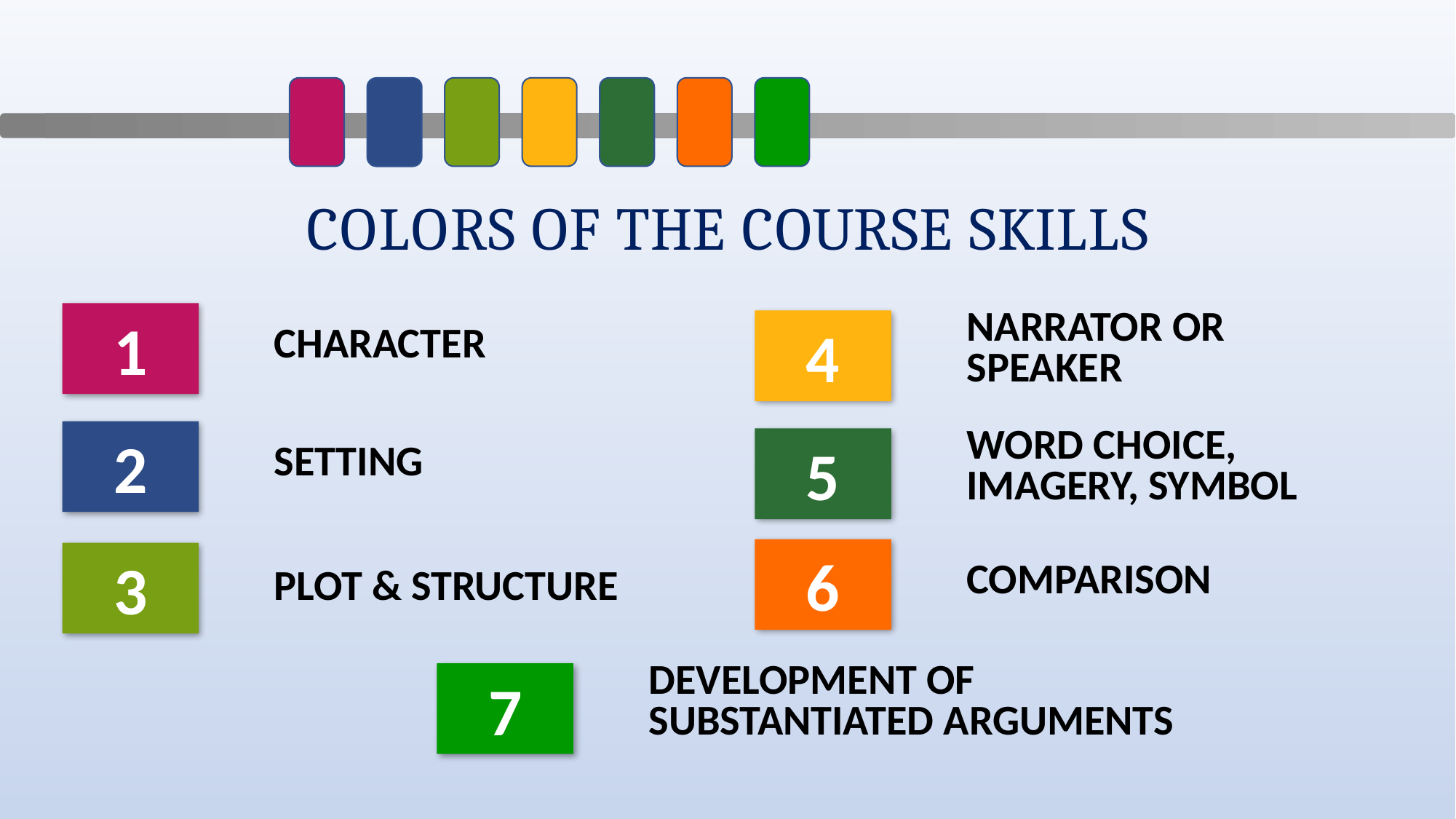

COLORS OF THE COURSE SKILLS
1
CHARACTER
NARRATOR OR SPEAKER
4
2
SETTING
WORD CHOICE, IMAGERY, SYMBOL
5
6
COMPARISON
3
PLOT & STRUCTURE
DEVELOPMENT OF
SUBSTANTIATED ARGUMENTS
7